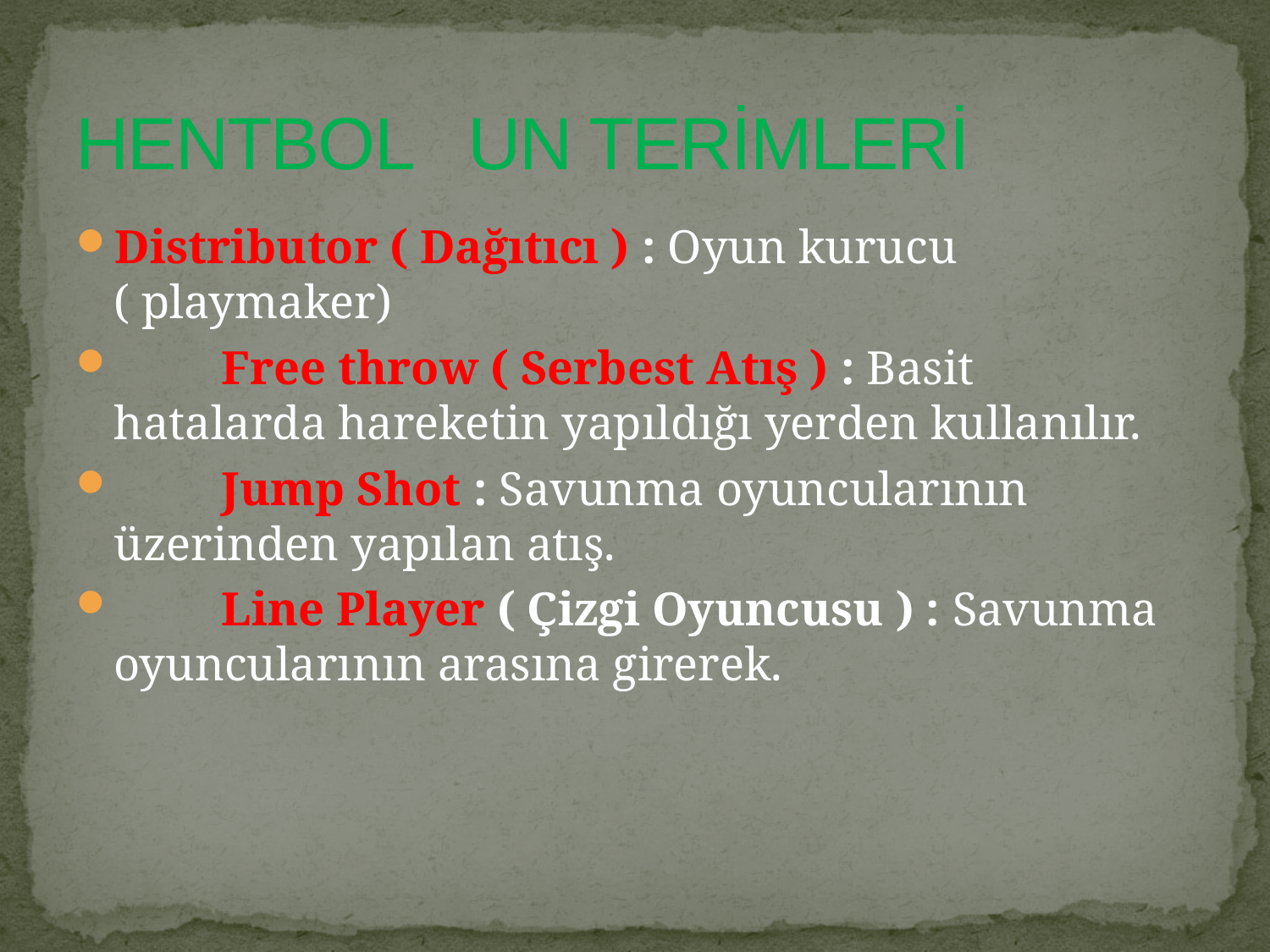

# HENTBOL   UN TERİMLERİ
Distributor ( Dağıtıcı ) : Oyun kurucu ( playmaker)
         Free throw ( Serbest Atış ) : Basit hatalarda hareketin yapıldığı yerden kullanılır.
         Jump Shot : Savunma oyuncularının üzerinden yapılan atış.
         Line Player ( Çizgi Oyuncusu ) : Savunma oyuncularının arasına girerek.